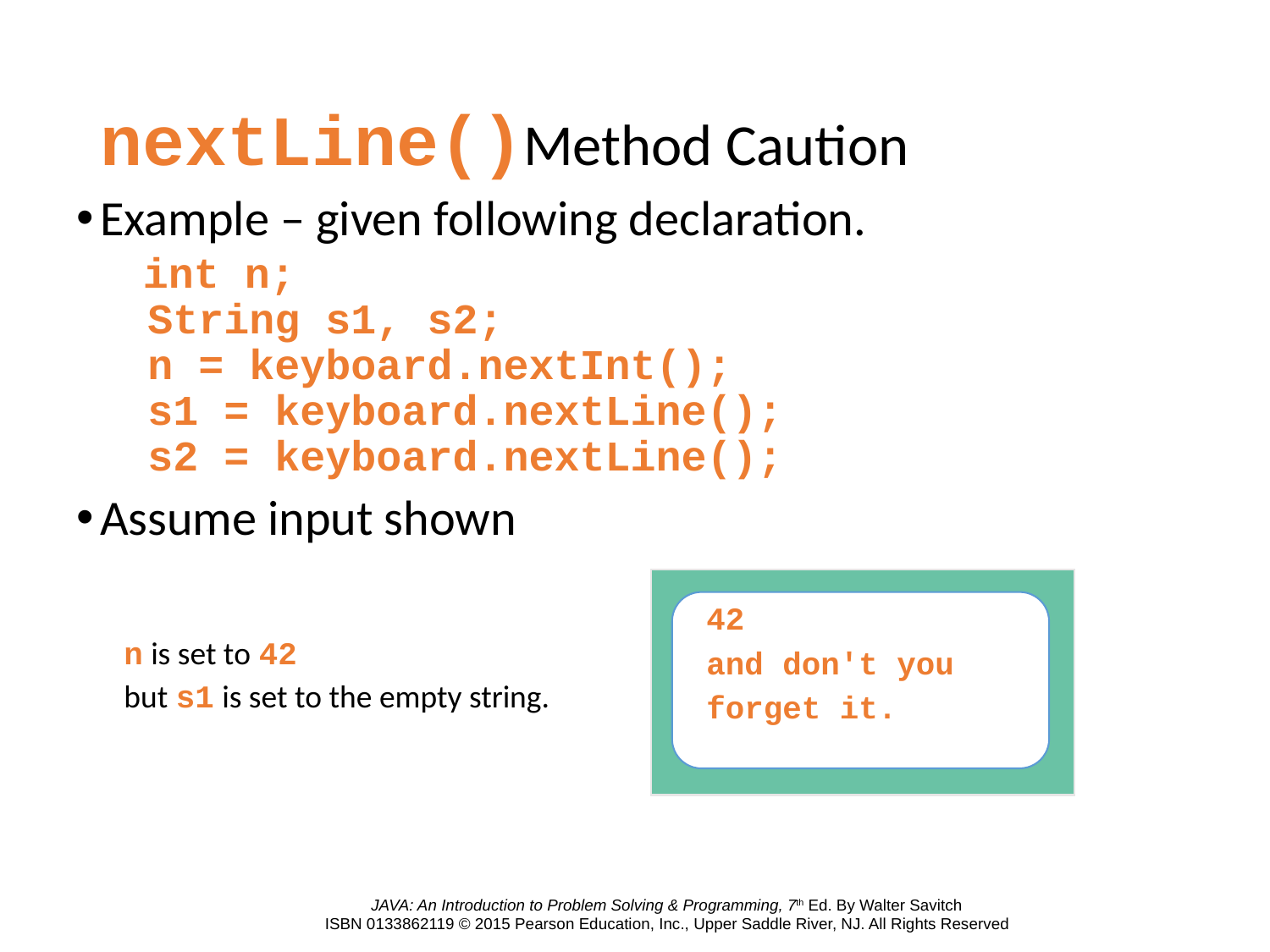

# nextLine()Method Caution
Example – given following declaration.
 int n;
String s1, s2;
n = keyboard.nextInt();
s1 = keyboard.nextLine();
s2 = keyboard.nextLine();
Assume input shown

n is set to 42
but s1 is set to the empty string.

42
and don't you
forget it.